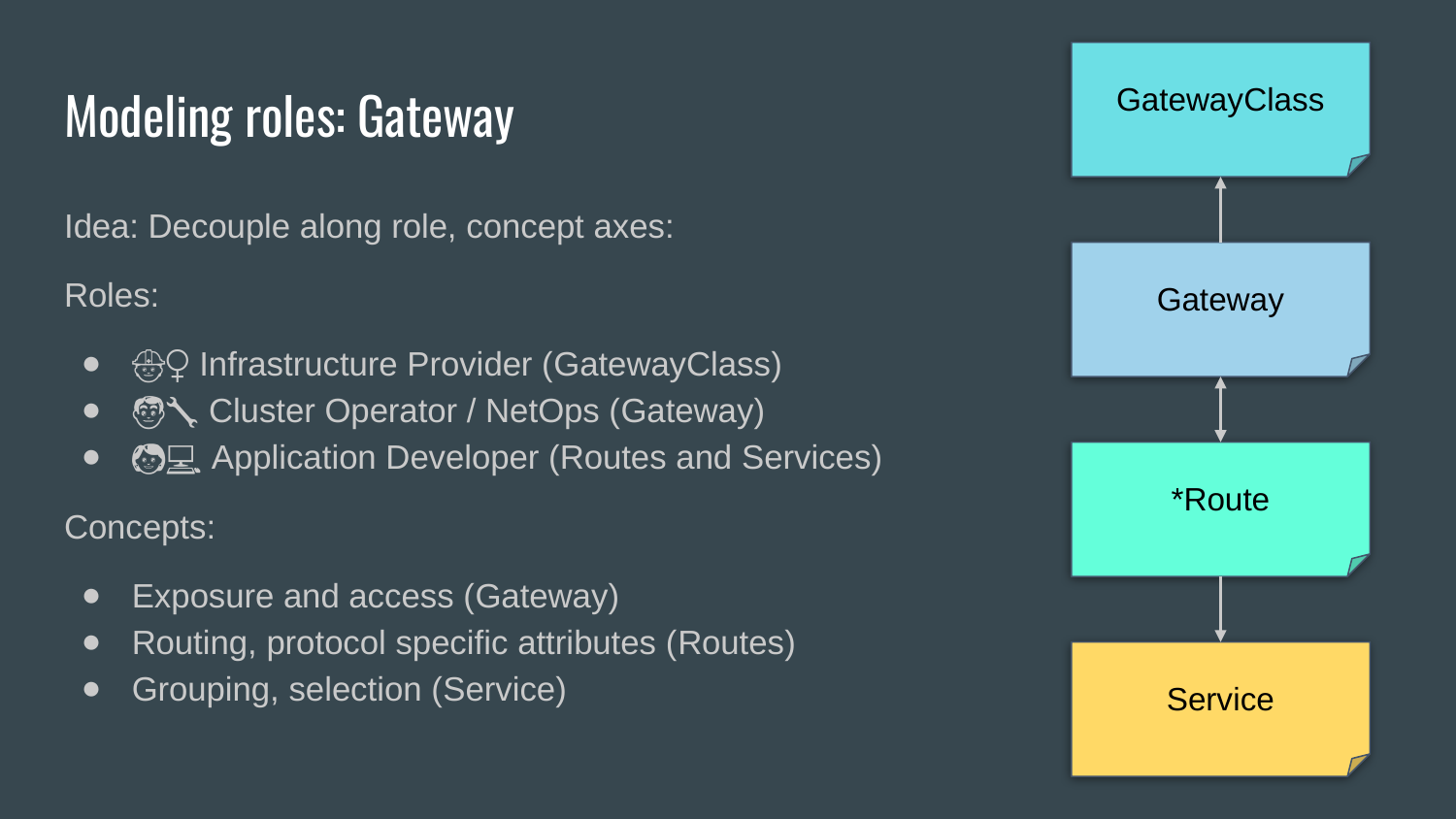

Services V+1
GatewayClass
# Modeling roles: Gateway
Idea: Decouple along role, concept axes:
Roles:
👷‍♀️ Infrastructure Provider (GatewayClass)
👨‍🔧 Cluster Operator / NetOps (Gateway)
👩‍💻 Application Developer (Routes and Services)
Concepts:
Exposure and access (Gateway)
Routing, protocol specific attributes (Routes)
Grouping, selection (Service)
Gateway
*Route
Service